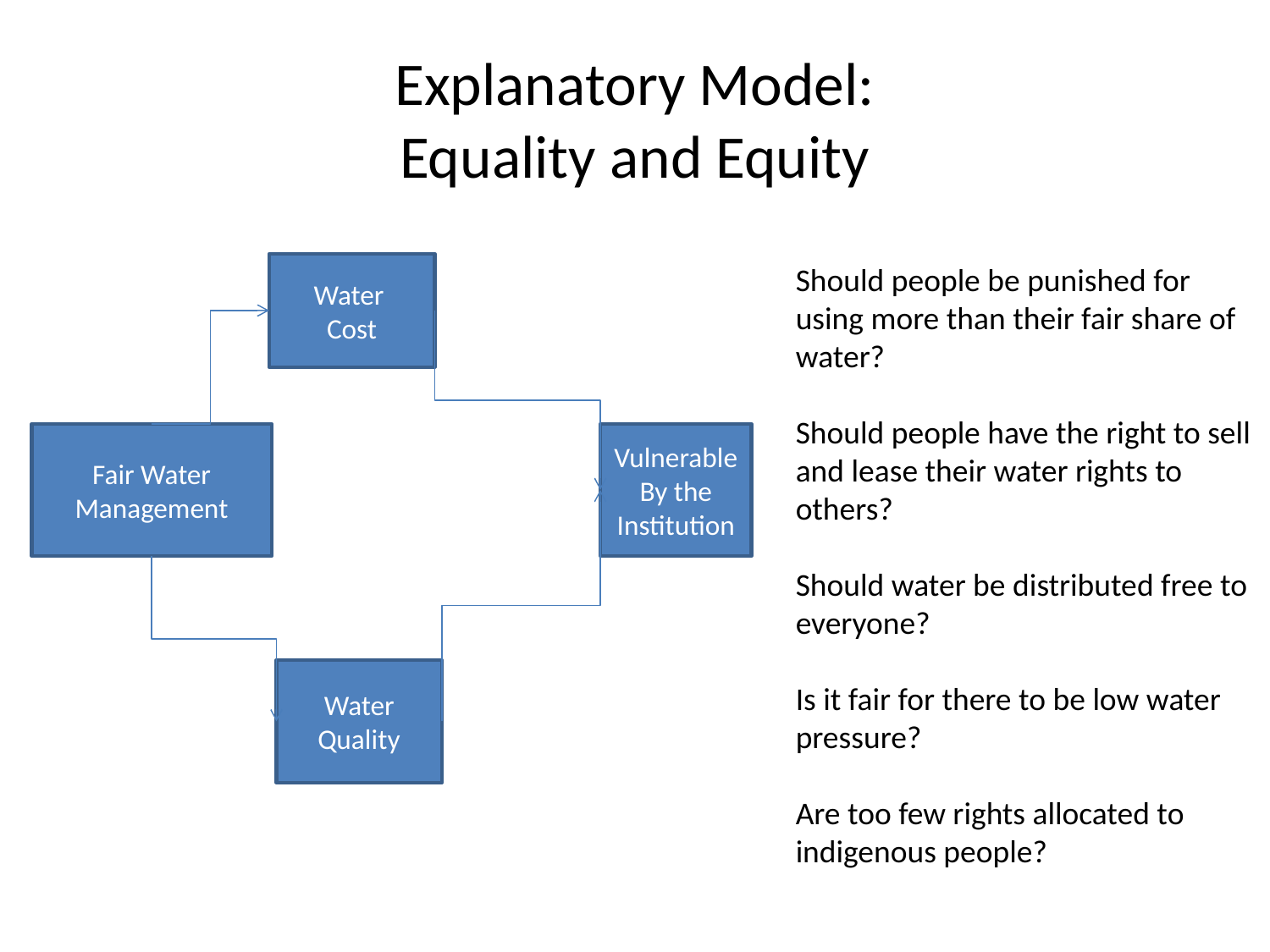

# Explanatory Model: Equality and Equity
Water
Cost
Fair Water Management
Vulnerable
By the Institution
Water Quality
Should people be punished for using more than their fair share of water?

Should people have the right to sell and lease their water rights to others?

Should water be distributed free to everyone?

Is it fair for there to be low water pressure?

Are too few rights allocated to indigenous people?